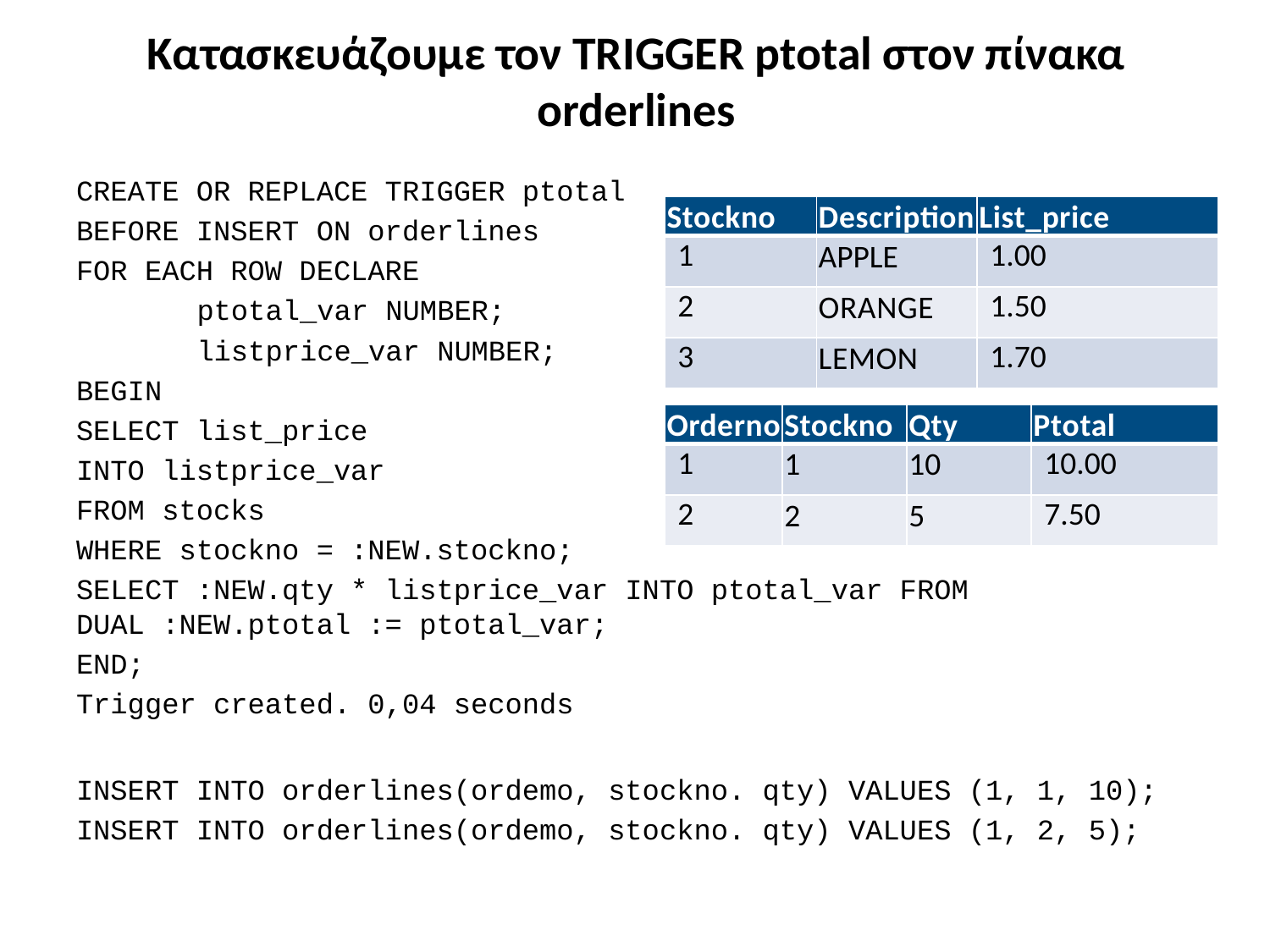

# Κατασκευάζουμε τον TRIGGER ptotal στον πίνακα orderlines

CREATE OR REPLACE TRIGGER ptotal
BEFORE INSERT ON orderlines
FOR EACH ROW DECLARE
	ptotal_var NUMBER;
	listprice_var NUMBER;
BEGIN
SELECT list_price
INTO listprice_var
FROM stocks
WHERE stockno = :NEW.stockno;
SELECT :NEW.qty * listprice_var INTO ptotal_var FROM DUAL :NEW.ptotal := ptotal_var;
END;
Trigger created. 0,04 seconds

INSERT INTO orderlines(ordemo, stockno. qty) VALUES (1, 1, 10);
INSERT INTO orderlines(ordemo, stockno. qty) VALUES (1, 2, 5);

| Stockno | Description | List\_price |
| --- | --- | --- |
| 1 | APPLE | 1.00 |
| 2 | ORANGE | 1.50 |
| 3 | LEMON | 1.70 |
| Orderno | Stockno | Qty | Ptotal |
| --- | --- | --- | --- |
| 1 | 1 | 10 | 10.00 |
| 2 | 2 | 5 | 7.50 |